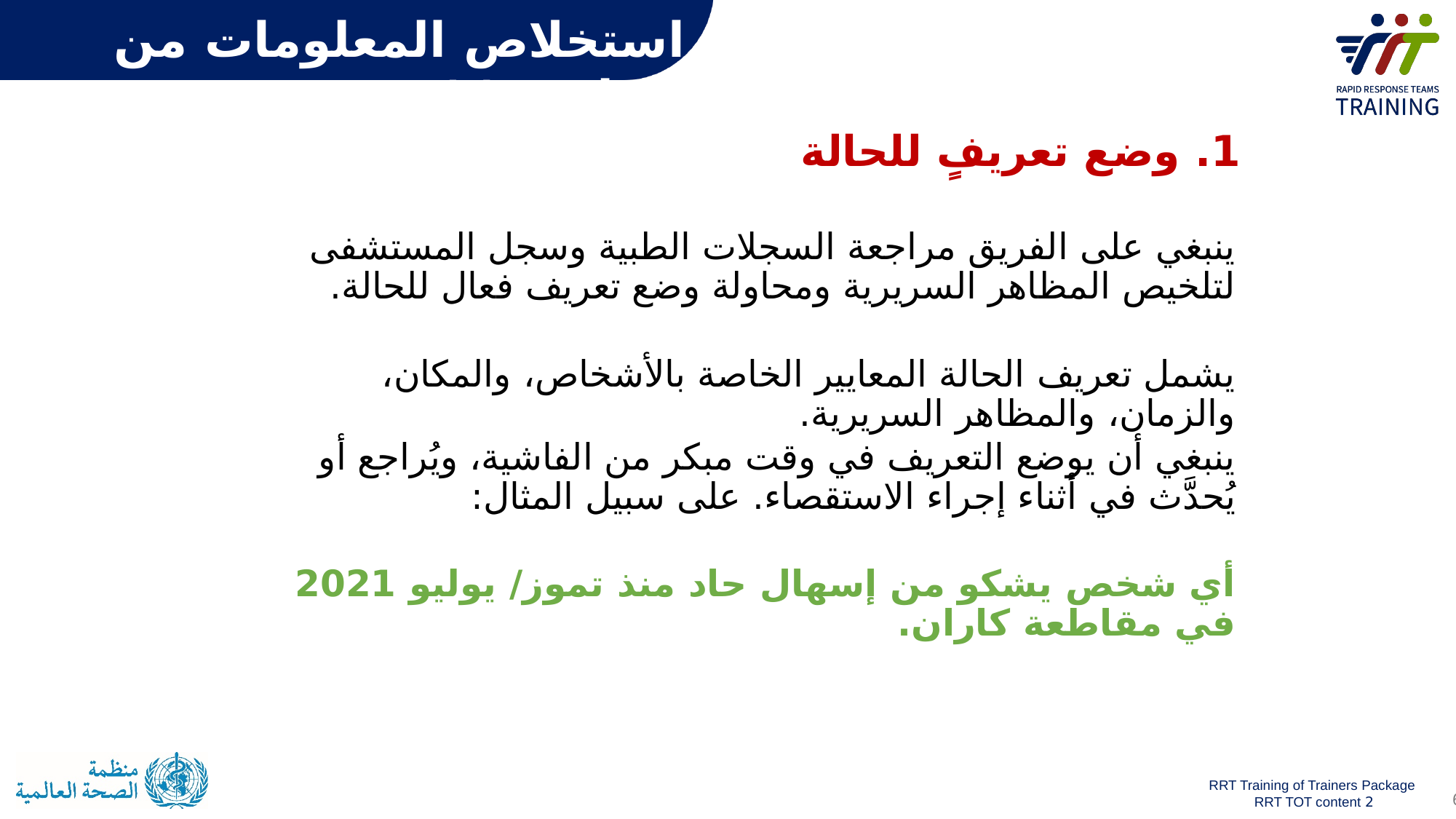

استخلاص المعلومات من الجلسة C2 (1)
1. وضع تعريفٍ للحالة
ينبغي على الفريق مراجعة السجلات الطبية وسجل المستشفى لتلخيص المظاهر السريرية ومحاولة وضع تعريف فعال للحالة.

يشمل تعريف الحالة المعايير الخاصة بالأشخاص، والمكان، والزمان، والمظاهر السريرية.
ينبغي أن يوضع التعريف في وقت مبكر من الفاشية، ويُراجع أو يُحدَّث في أثناء إجراء الاستقصاء. على سبيل المثال:

أي شخص يشكو من إسهال حاد منذ تموز/ يوليو 2021 في مقاطعة كاران.